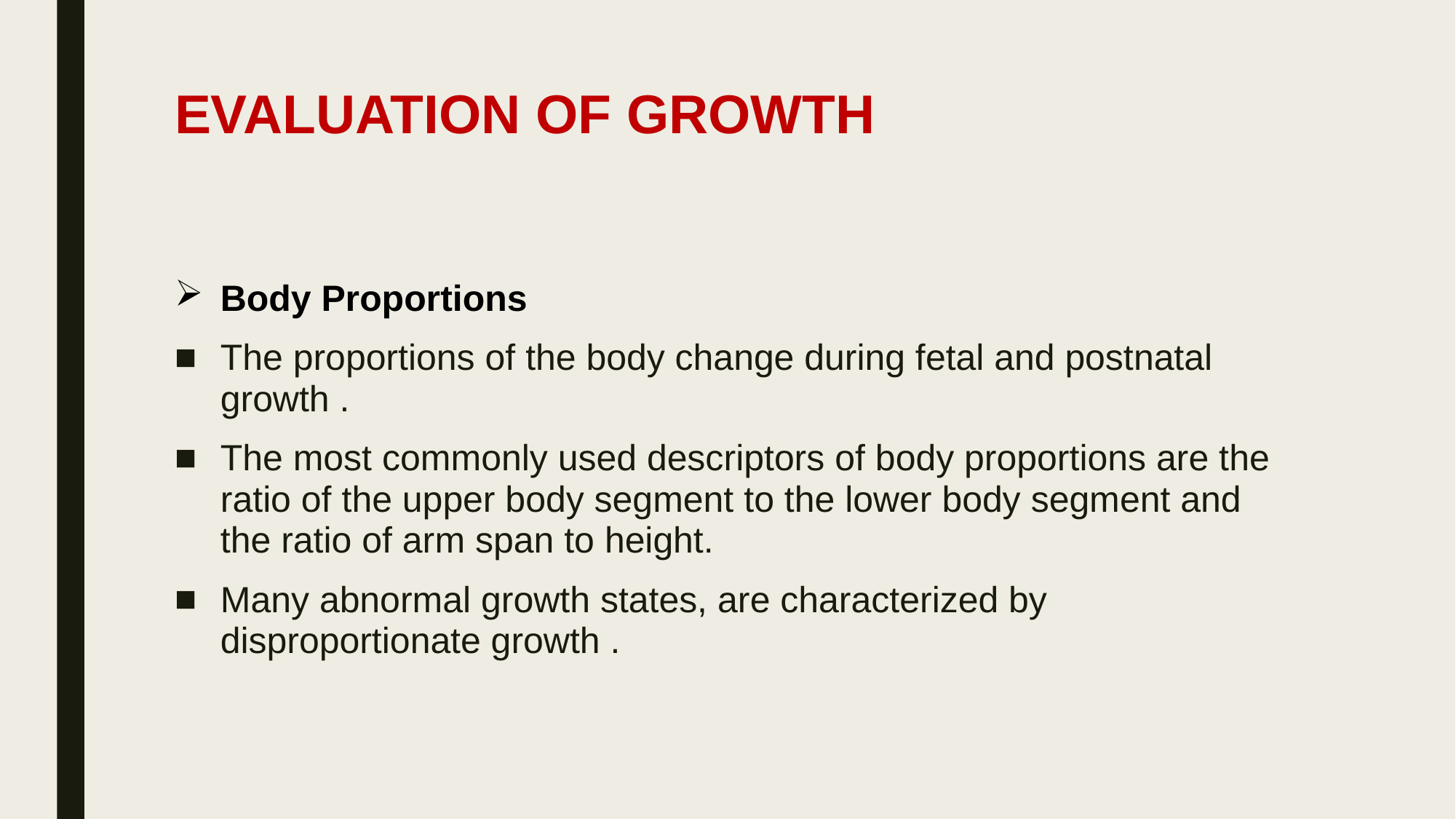

# EVALUATION OF GROWTH
Body Proportions
The proportions of the body change during fetal and postnatal growth .
The most commonly used descriptors of body proportions are the ratio of the upper body segment to the lower body segment and the ratio of arm span to height.
Many abnormal growth states, are characterized by disproportionate growth .